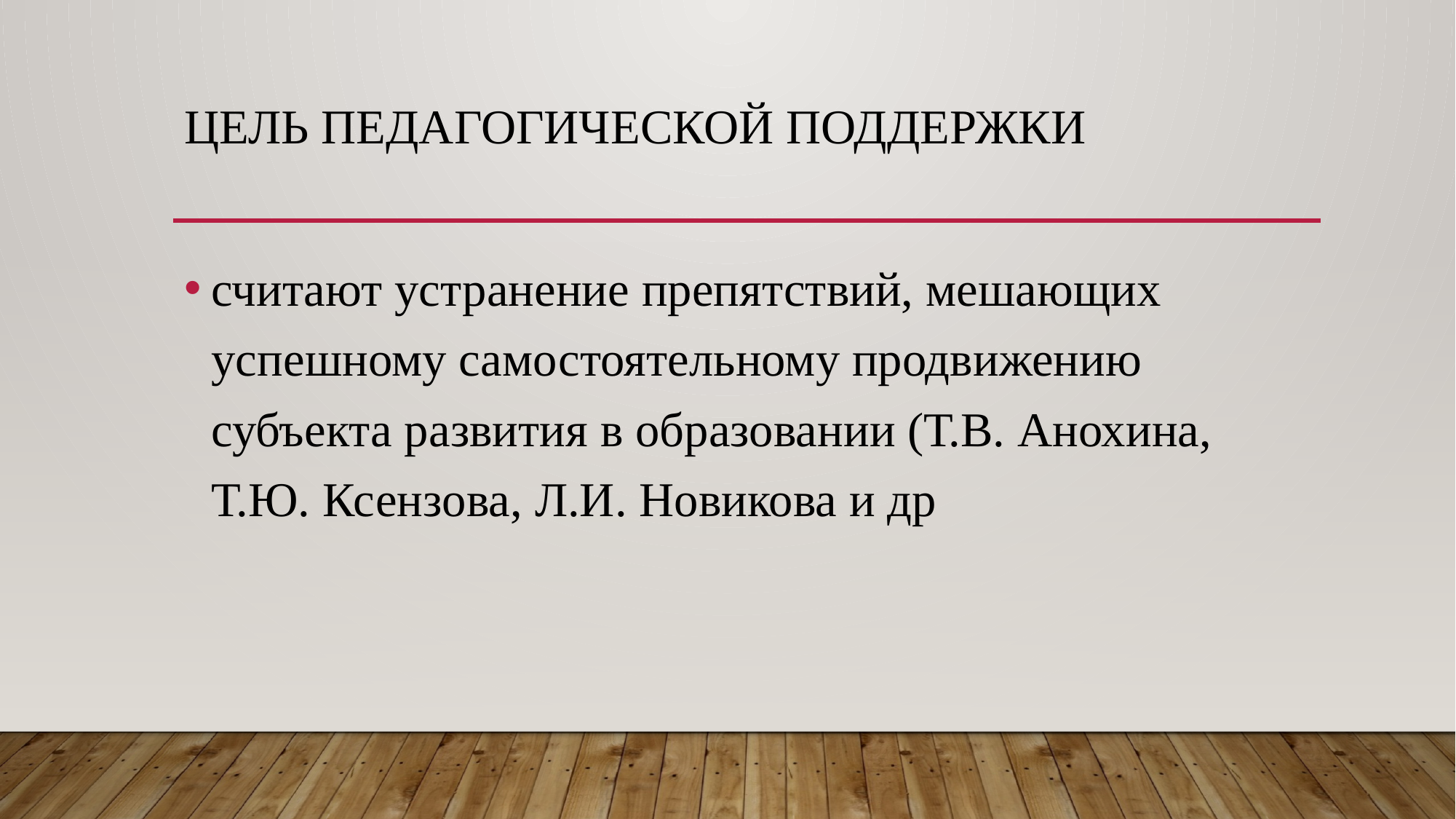

# Цель педагогической поддержки
считают устранение препятствий, мешающих успешному самостоятельному продвижению субъекта развития в образовании (Т.В. Анохина, Т.Ю. Ксензова, Л.И. Новикова и др